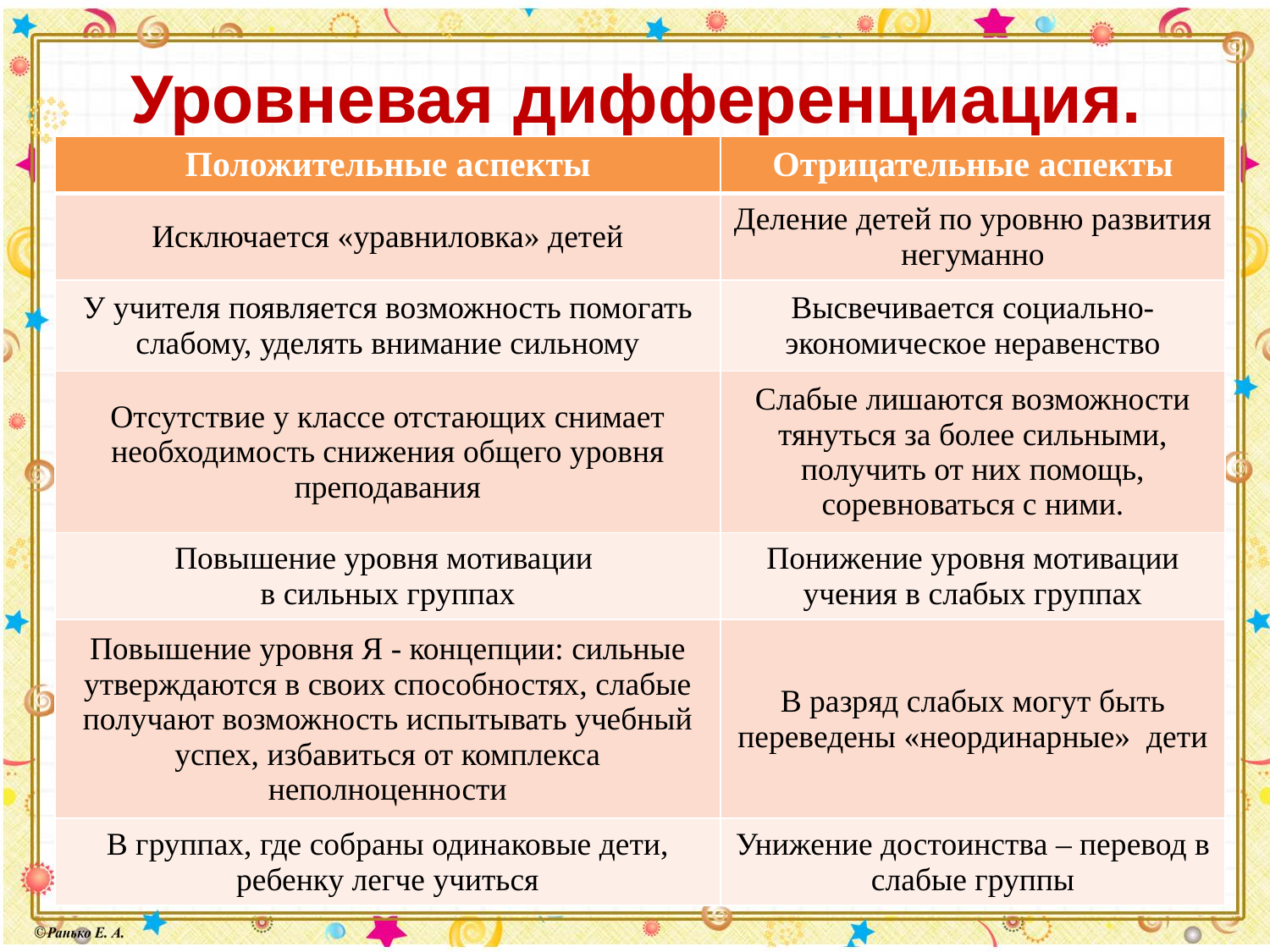

# Уровневая дифференциация.
| Положительные аспекты | Отрицательные аспекты |
| --- | --- |
| Исключается «уравниловка» детей | Деление детей по уровню развития негуманно |
| У учителя появляется возможность помогать слабому, уделять внимание сильному | Высвечивается социально-экономическое неравенство |
| Отсутствие у классе отстающих снимает необходимость снижения общего уровня преподавания | Слабые лишаются возможности тянуться за более сильными, получить от них помощь, соревноваться с ними. |
| Повышение уровня мотивации в сильных группах | Понижение уровня мотивации учения в слабых группах |
| Повышение уровня Я - концепции: сильные утверждаются в своих способностях, слабые получают возможность испытывать учебный успех, избавиться от комплекса неполноценности | В разряд слабых могут быть переведены «неординарные»  дети |
| В группах, где собраны одинаковые дети, ребенку легче учиться | Унижение достоинства – перевод в слабые группы |